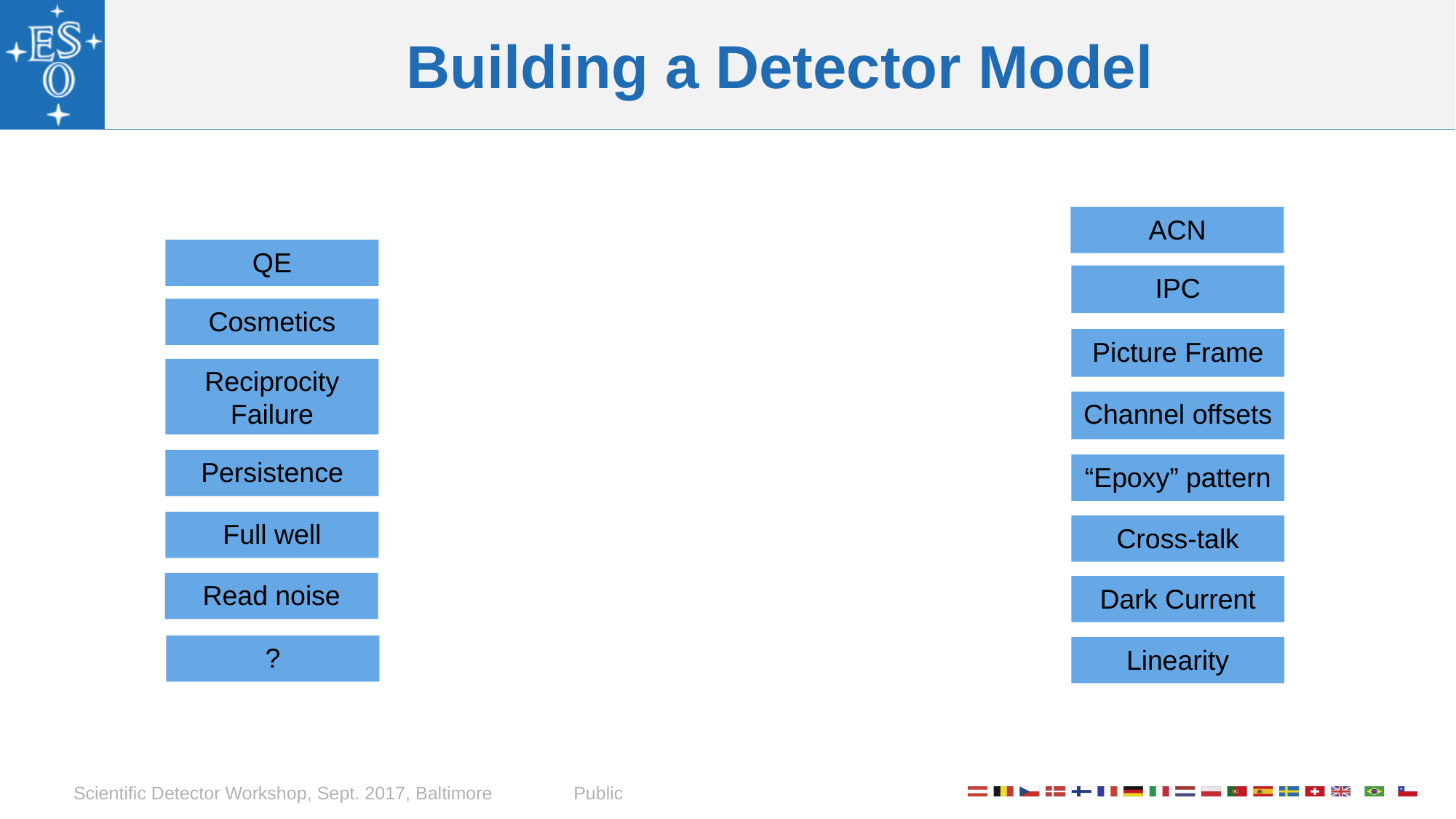

# Building a Detector Model
ACN
QE
IPC
Cosmetics
Picture Frame
Reciprocity Failure
Channel offsets
Persistence
“Epoxy” pattern
Full well
Cross-talk
Read noise
Dark Current
?
Linearity
Scientific Detector Workshop, Sept. 2017, Baltimore                Public